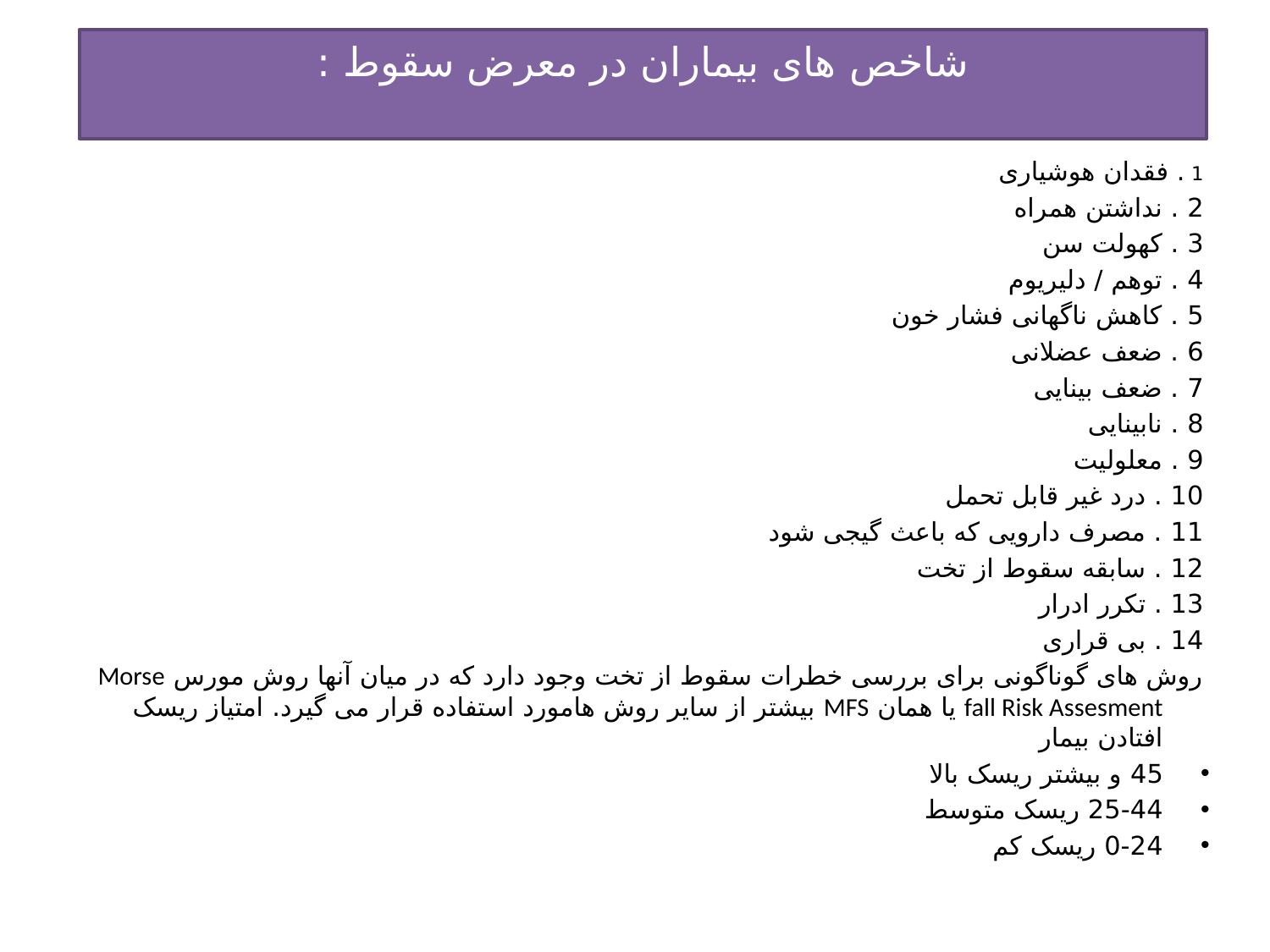

# شاخص های بیماران در معرض سقوط :
1 . فقدان هوشیاری
2 . نداشتن همراه
3 . کهولت سن
4 . توهم / دلیریوم
5 . کاهش ناگهانی فشار خون
6 . ضعف عضلانی
7 . ضعف بینایی
8 . نابینایی
9 . معلولیت
10 . درد غیر قابل تحمل
11 . مصرف دارویی که باعث گیجی شود
12 . سابقه سقوط از تخت
13 . تکرر ادرار
14 . بی قراری
روش های گوناگونی برای بررسی خطرات سقوط از تخت وجود دارد که در میان آنها روش مورس Morse fall Risk Assesment یا همان MFS بیشتر از سایر روش هامورد استفاده قرار می گیرد. امتیاز ریسک افتادن بیمار
45 و بیشتر ریسک بالا
25-44 ریسک متوسط
0-24 ریسک کم